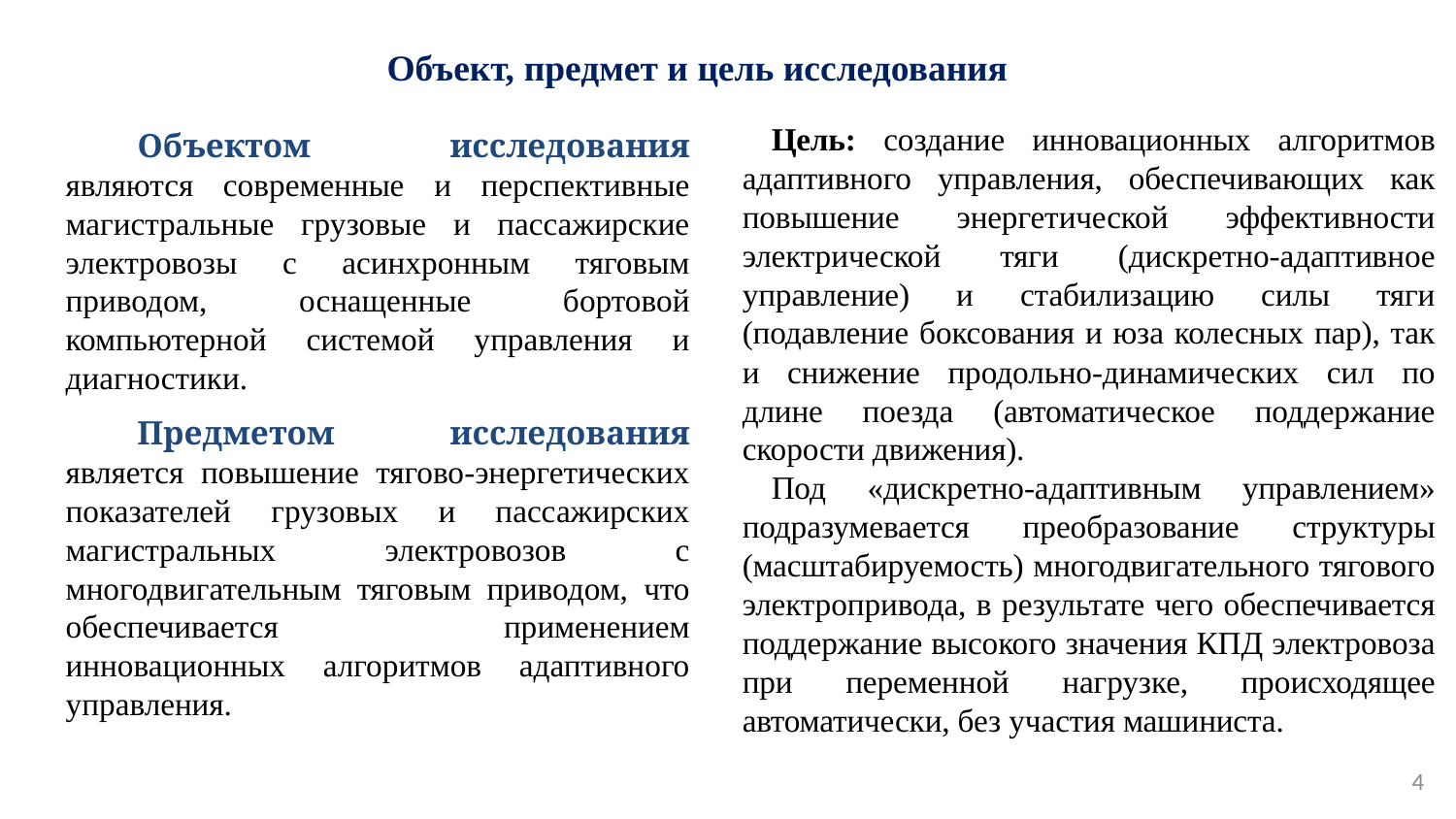

Объект, предмет и цель исследования
Цель: создание инновационных алгоритмов адаптивного управления, обеспечивающих как повышение энергетической эффективности электрической тяги (дискретно-адаптивное управление) и стабилизацию силы тяги (подавление боксования и юза колесных пар), так и снижение продольно-динамических сил по длине поезда (автоматическое поддержание скорости движения).
Под «дискретно-адаптивным управлением» подразумевается преобразование структуры (масштабируемость) многодвигательного тягового электропривода, в результате чего обеспечивается поддержание высокого значения КПД электровоза при переменной нагрузке, происходящее автоматически, без участия машиниста.
Объектом исследования являются современные и перспективные магистральные грузовые и пассажирские электровозы с асинхронным тяговым приводом, оснащенные бортовой компьютерной системой управления и диагностики.
Предметом исследования является повышение тягово-энергетических показателей грузовых и пассажирских магистральных электровозов с многодвигательным тяговым приводом, что обеспечивается применением инновационных алгоритмов адаптивного управления.

4